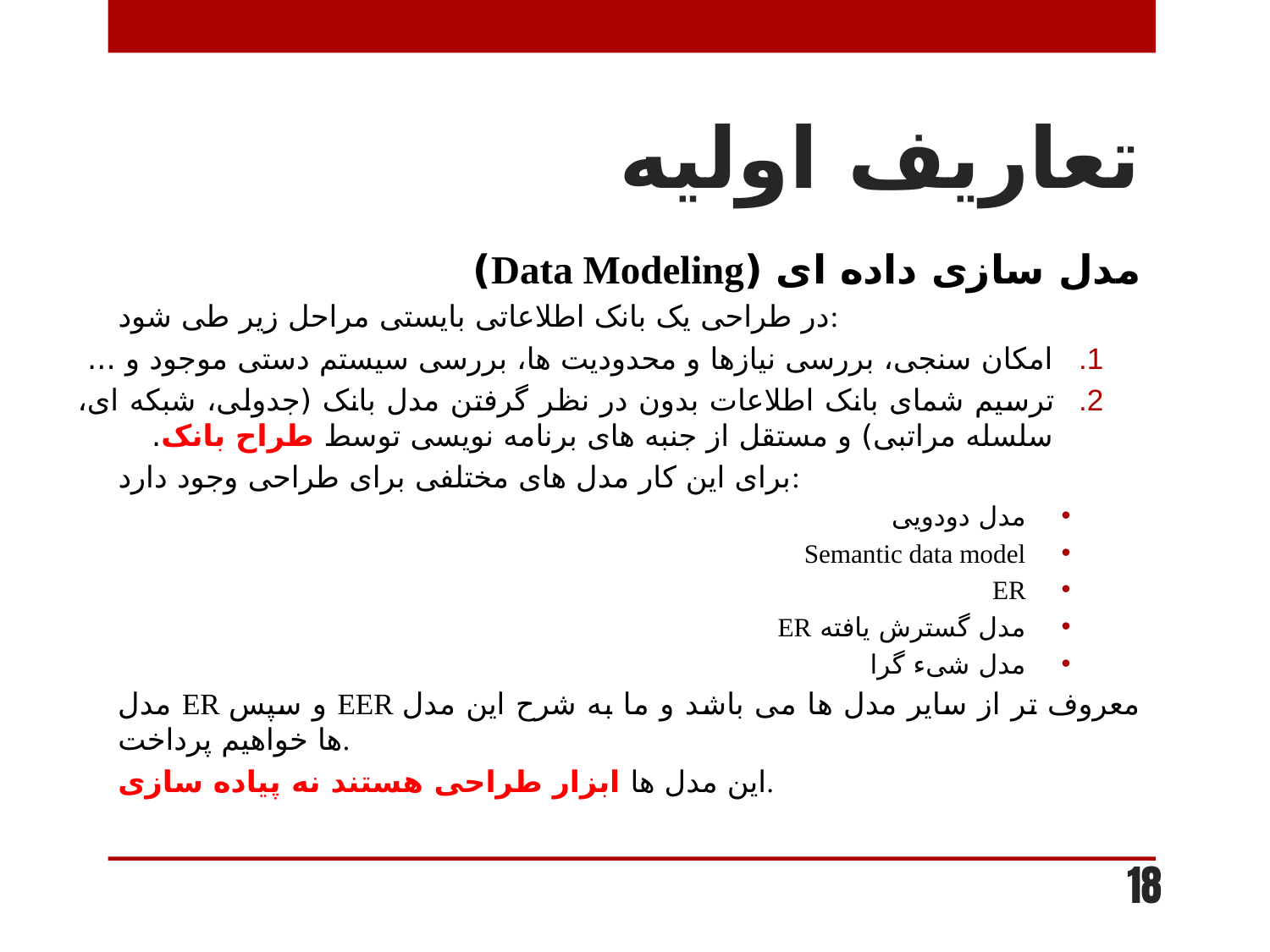

# تعاریف اولیه
مدل سازی داده ای (Data Modeling)
در طراحی یک بانک اطلاعاتی بایستی مراحل زیر طی شود:
امکان سنجی، بررسی نیازها و محدودیت ها، بررسی سیستم دستی موجود و ...
ترسیم شمای بانک اطلاعات بدون در نظر گرفتن مدل بانک (جدولی، شبکه ای، سلسله مراتبی) و مستقل از جنبه های برنامه نویسی توسط طراح بانک.
برای این کار مدل های مختلفی برای طراحی وجود دارد:
مدل دودویی
Semantic data model
ER
مدل گسترش یافته ER
مدل شیء گرا
مدل ER و سپس EER معروف تر از سایر مدل ها می باشد و ما به شرح این مدل ها خواهیم پرداخت.
این مدل ها ابزار طراحی هستند نه پیاده سازی.

18